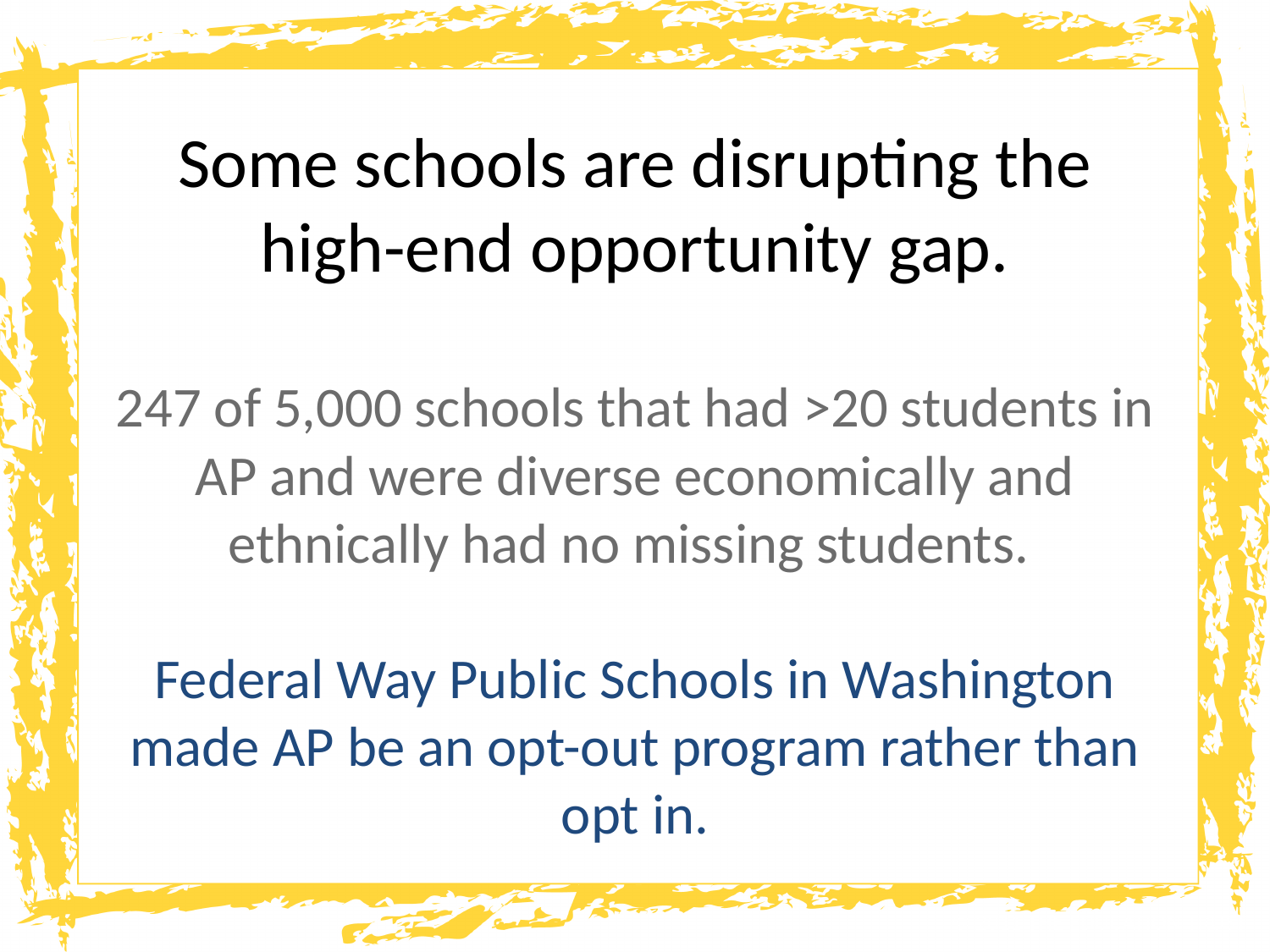

# Some schools are disrupting the high-end opportunity gap. 247 of 5,000 schools that had >20 students in AP and were diverse economically and ethnically had no missing students. Federal Way Public Schools in Washington made AP be an opt-out program rather than opt in.